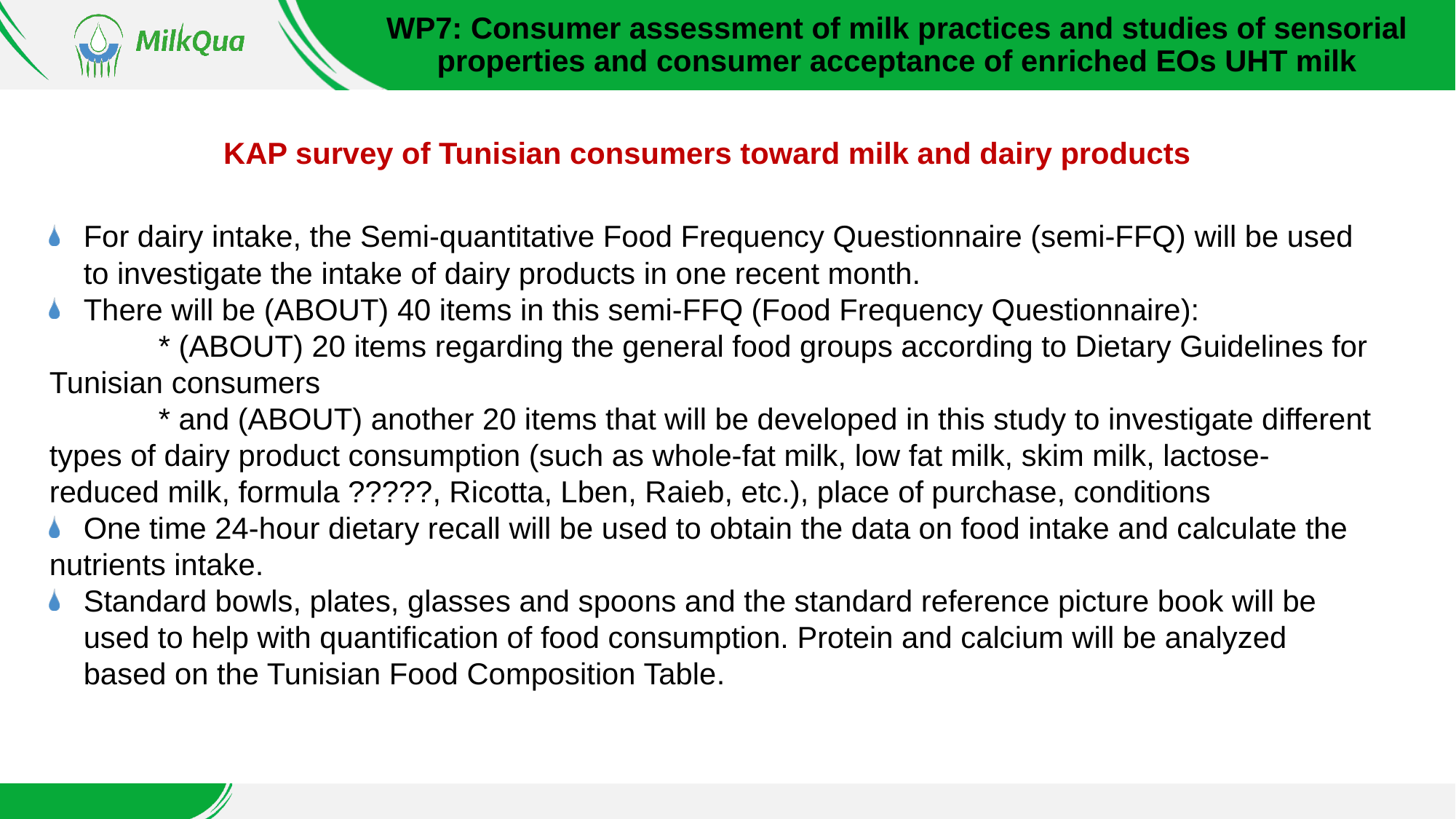

WP7: Consumer assessment of milk practices and studies of sensorial properties and consumer acceptance of enriched EOs UHT milk
# KAP survey of Tunisian consumers toward milk and dairy products
For dairy intake, the Semi-quantitative Food Frequency Questionnaire (semi-FFQ) will be used to investigate the intake of dairy products in one recent month.
There will be (ABOUT) 40 items in this semi-FFQ (Food Frequency Questionnaire):
	* (ABOUT) 20 items regarding the general food groups according to Dietary Guidelines for Tunisian consumers
	* and (ABOUT) another 20 items that will be developed in this study to investigate different types of dairy product consumption (such as whole-fat milk, low fat milk, skim milk, lactose-reduced milk, formula ?????, Ricotta, Lben, Raieb, etc.), place of purchase, conditions
One time 24-hour dietary recall will be used to obtain the data on food intake and calculate the
nutrients intake.
Standard bowls, plates, glasses and spoons and the standard reference picture book will be used to help with quantification of food consumption. Protein and calcium will be analyzed based on the Tunisian Food Composition Table.